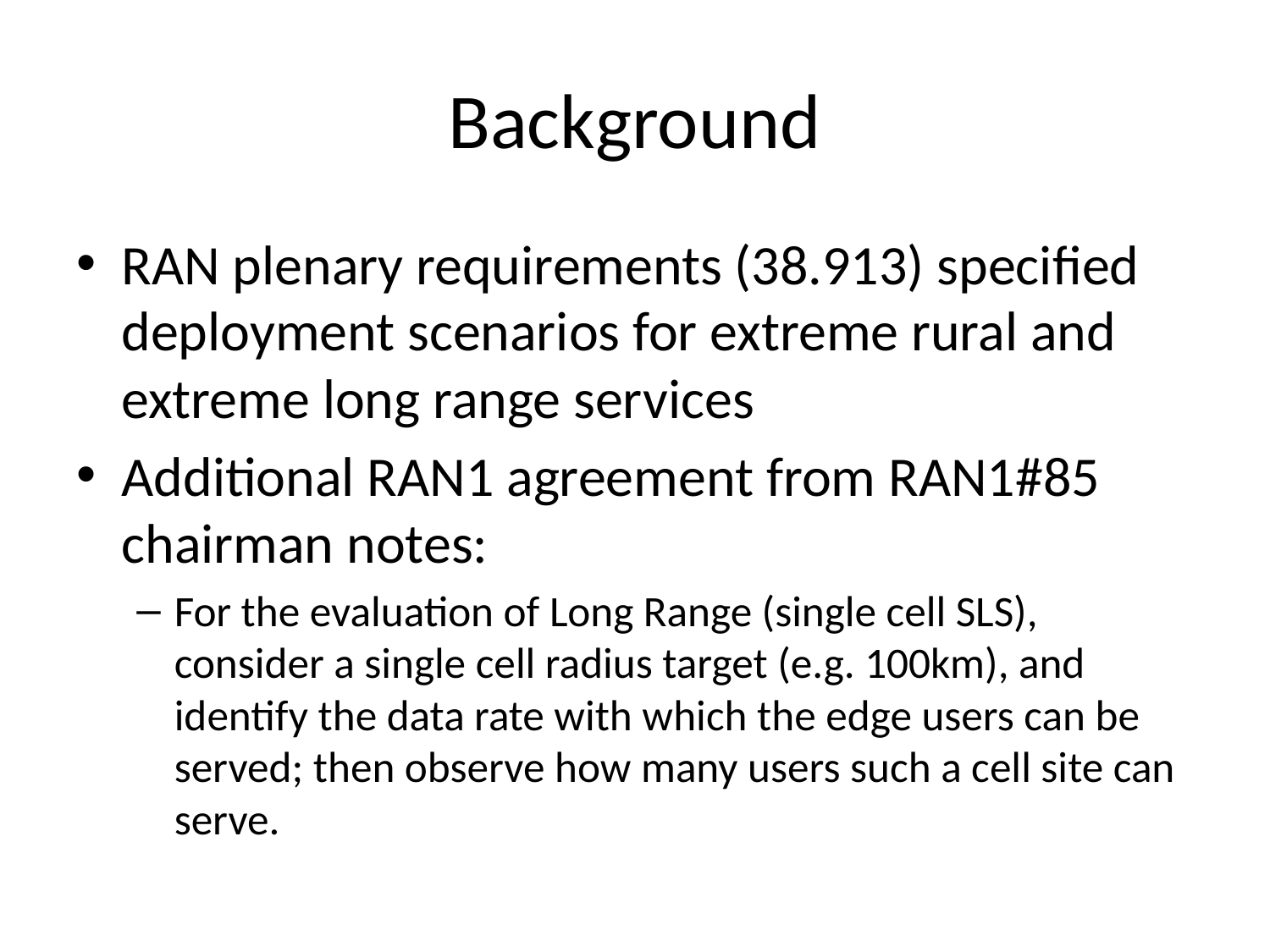

# Background
RAN plenary requirements (38.913) specified deployment scenarios for extreme rural and extreme long range services
Additional RAN1 agreement from RAN1#85 chairman notes:
For the evaluation of Long Range (single cell SLS), consider a single cell radius target (e.g. 100km), and identify the data rate with which the edge users can be served; then observe how many users such a cell site can serve.